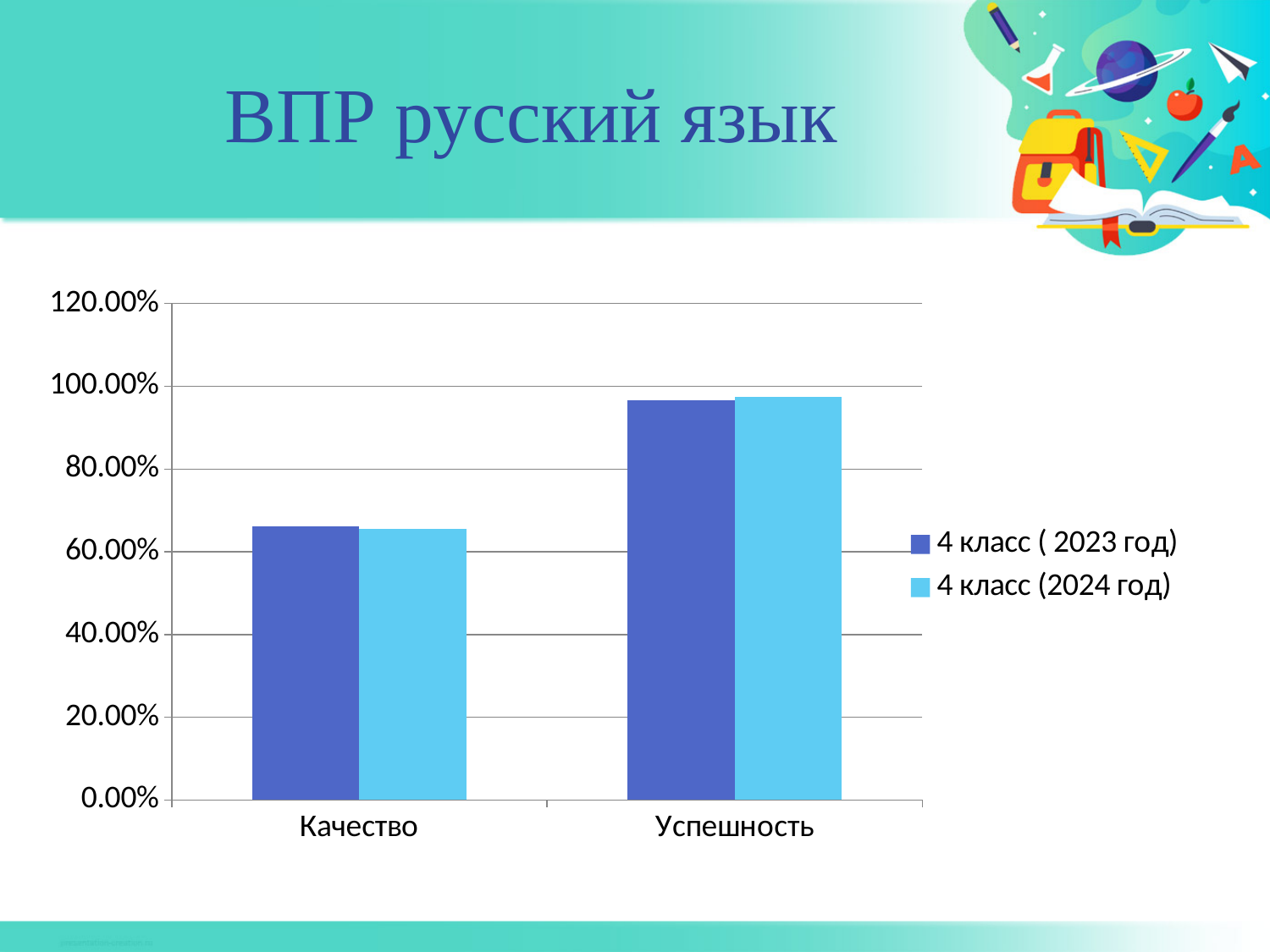

# ВПР русский язык

### Chart

| Category | 4 класс ( 2023 год) | 4 класс (2024 год) |
|---|---|---|
| Качество | 0.6619 | 0.6546 |
| Успешность | 0.9673 | 0.9734 |